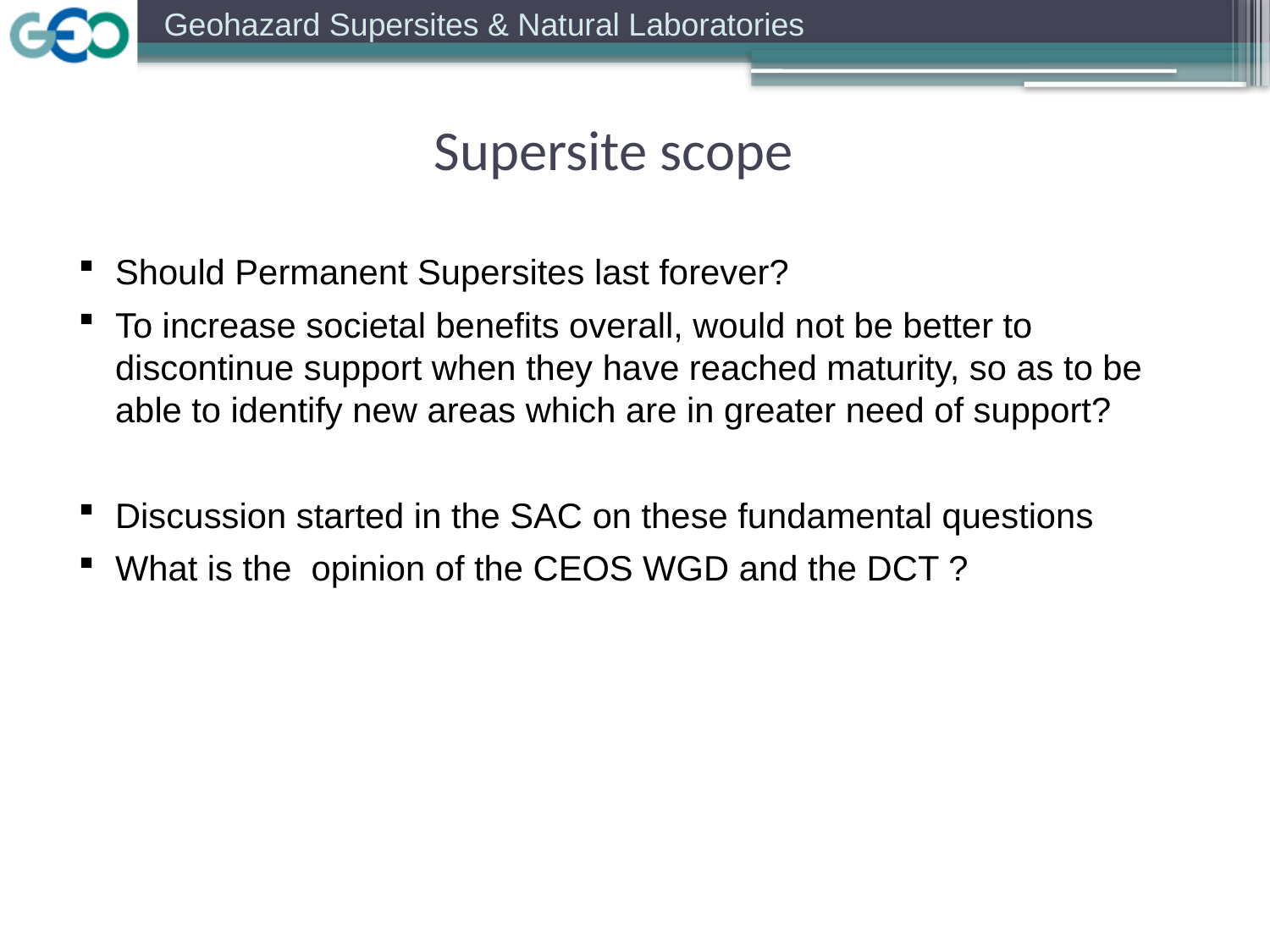

Supersite scope

Should Permanent Supersites last forever?
To increase societal benefits overall, would not be better to discontinue support when they have reached maturity, so as to be able to identify new areas which are in greater need of support?

Discussion started in the SAC on these fundamental questions
What is the  opinion of the CEOS WGD and the DCT ?